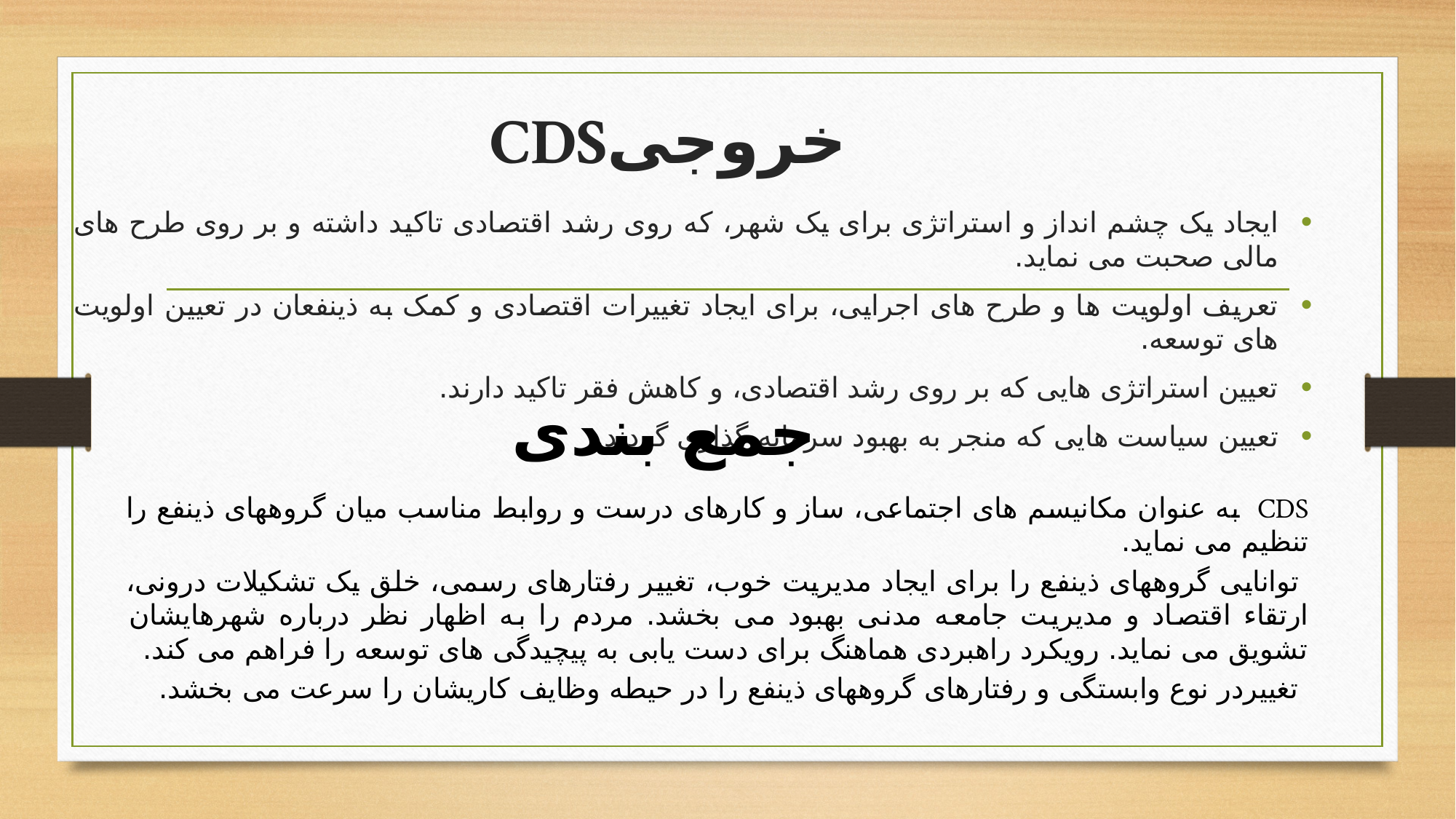

# خروجیCDS
ایجاد یک چشم انداز و استراتژی برای یک شهر، که روی رشد اقتصادی تاکید داشته و بر روی طرح های مالی صحبت می نماید.
تعریف اولویت ها و طرح های اجرایی، برای ایجاد تغییرات اقتصادی و کمک به ذینفعان در تعیین اولویت های توسعه.
تعیین استراتژی هایی که بر روی رشد اقتصادی، و کاهش فقر تاکید دارند.
تعیین سیاست هایی که منجر به بهبود سرمایه گذاری گردند.
جمع بندی
CDS  به عنوان مکانیسم های اجتماعی، ساز و کارهای درست و روابط مناسب میان گروههای ذینفع را تنظیم می نماید.
 توانایی گروههای ذینفع را برای ایجاد مدیریت خوب، تغییر رفتارهای رسمی، خلق یک تشکیلات درونی، ارتقاء اقتصاد و مدیریت جامعه مدنی بهبود می بخشد. مردم را به اظهار نظر درباره شهرهایشان تشویق می نماید. رویکرد راهبردی هماهنگ برای دست یابی به پیچیدگی های توسعه را فراهم می کند.
 تغییردر نوع وابستگی و رفتارهای گروههای ذینفع را در حیطه وظایف کاریشان را سرعت می بخشد.